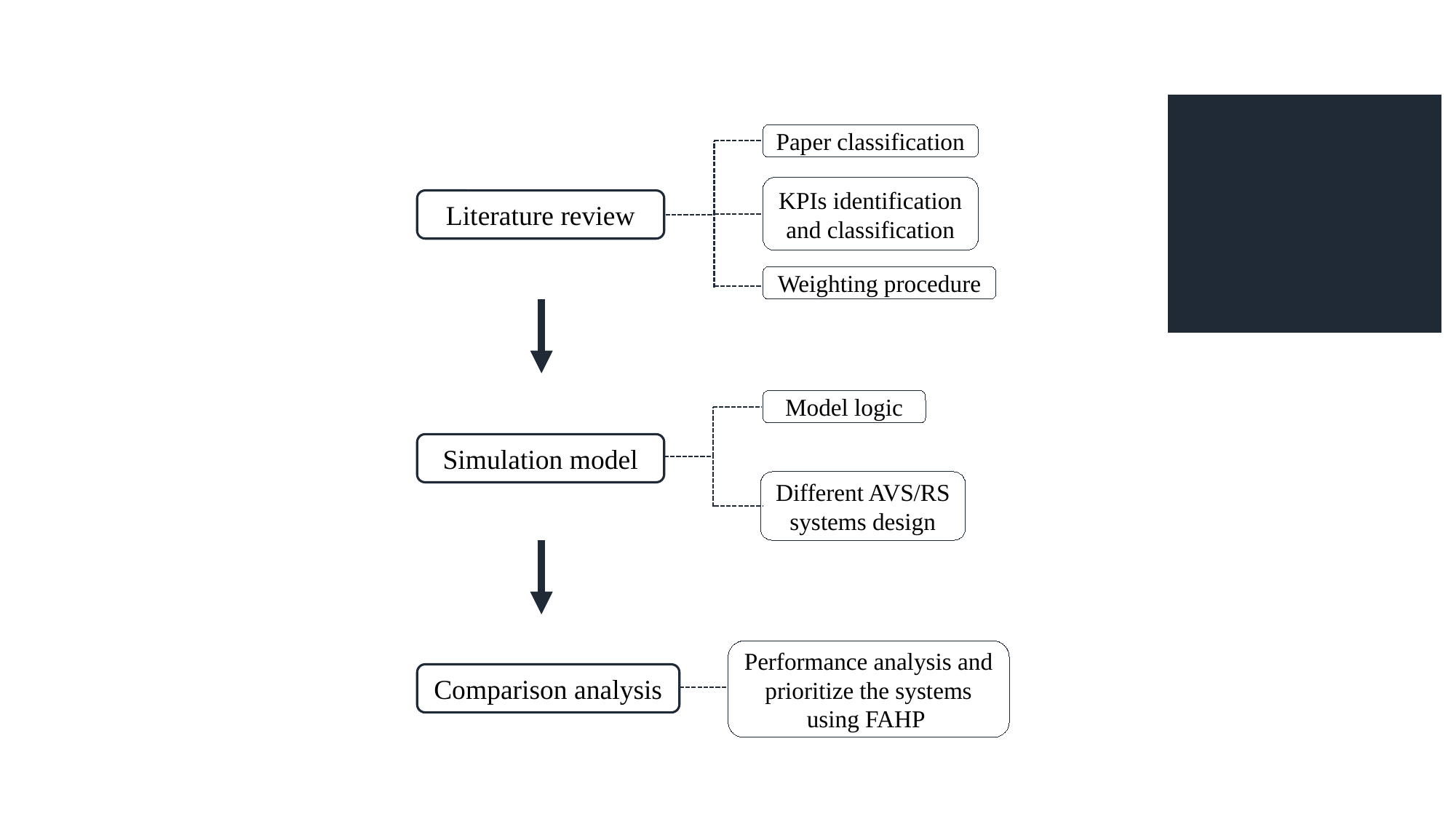

Paper classification
KPIs identification and classification
Literature review
Weighting procedure
Model logic
Simulation model
Different AVS/RS systems design
Performance analysis and prioritize the systems using FAHP
Comparison analysis